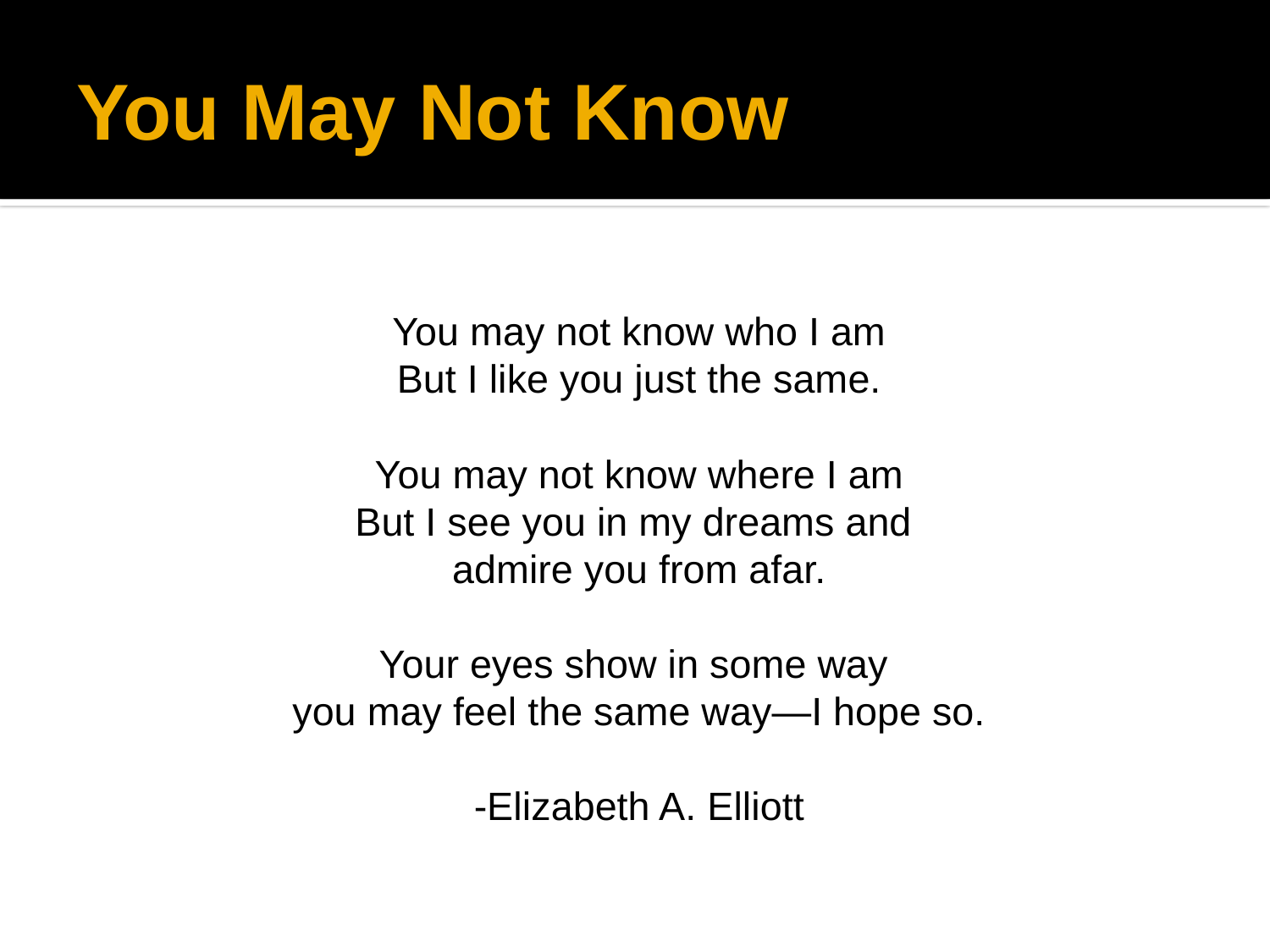

# You May Not Know

You may not know who I am
But I like you just the same.

You may not know where I am
But I see you in my dreams and
admire you from afar.

Your eyes show in some way
you may feel the same way—I hope so.

-Elizabeth A. Elliott